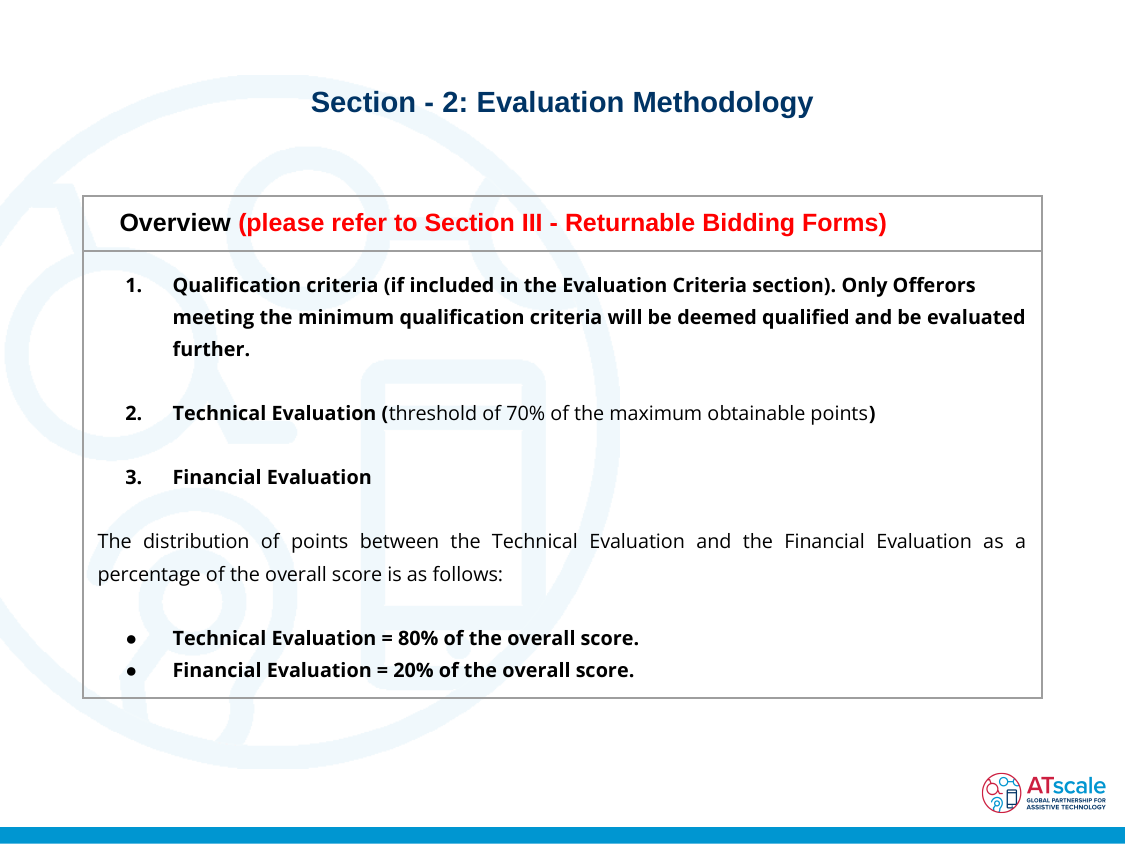

# Section - 2: Evaluation Methodology
| Overview (please refer to Section III - Returnable Bidding Forms) |
| --- |
| Qualification criteria (if included in the Evaluation Criteria section). Only Offerors meeting the minimum qualification criteria will be deemed qualified and be evaluated further. Technical Evaluation (threshold of 70% of the maximum obtainable points) Financial Evaluation The distribution of points between the Technical Evaluation and the Financial Evaluation as a percentage of the overall score is as follows: Technical Evaluation = 80% of the overall score. Financial Evaluation = 20% of the overall score. |